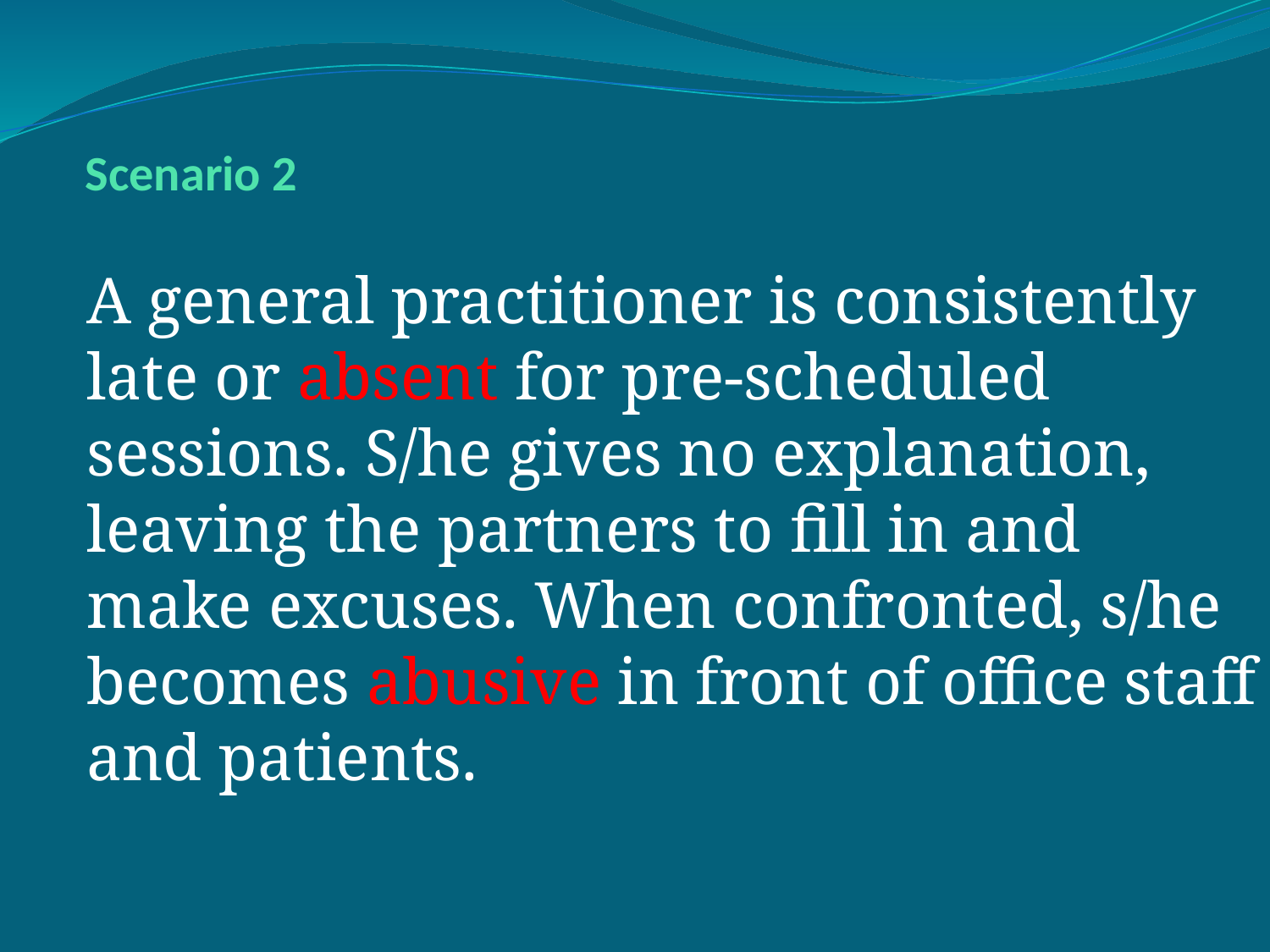

# Scenario 2
A general practitioner is consistently late or absent for pre-scheduled sessions. S/he gives no explanation, leaving the partners to fill in and make excuses. When confronted, s/he becomes abusive in front of office staff and patients.